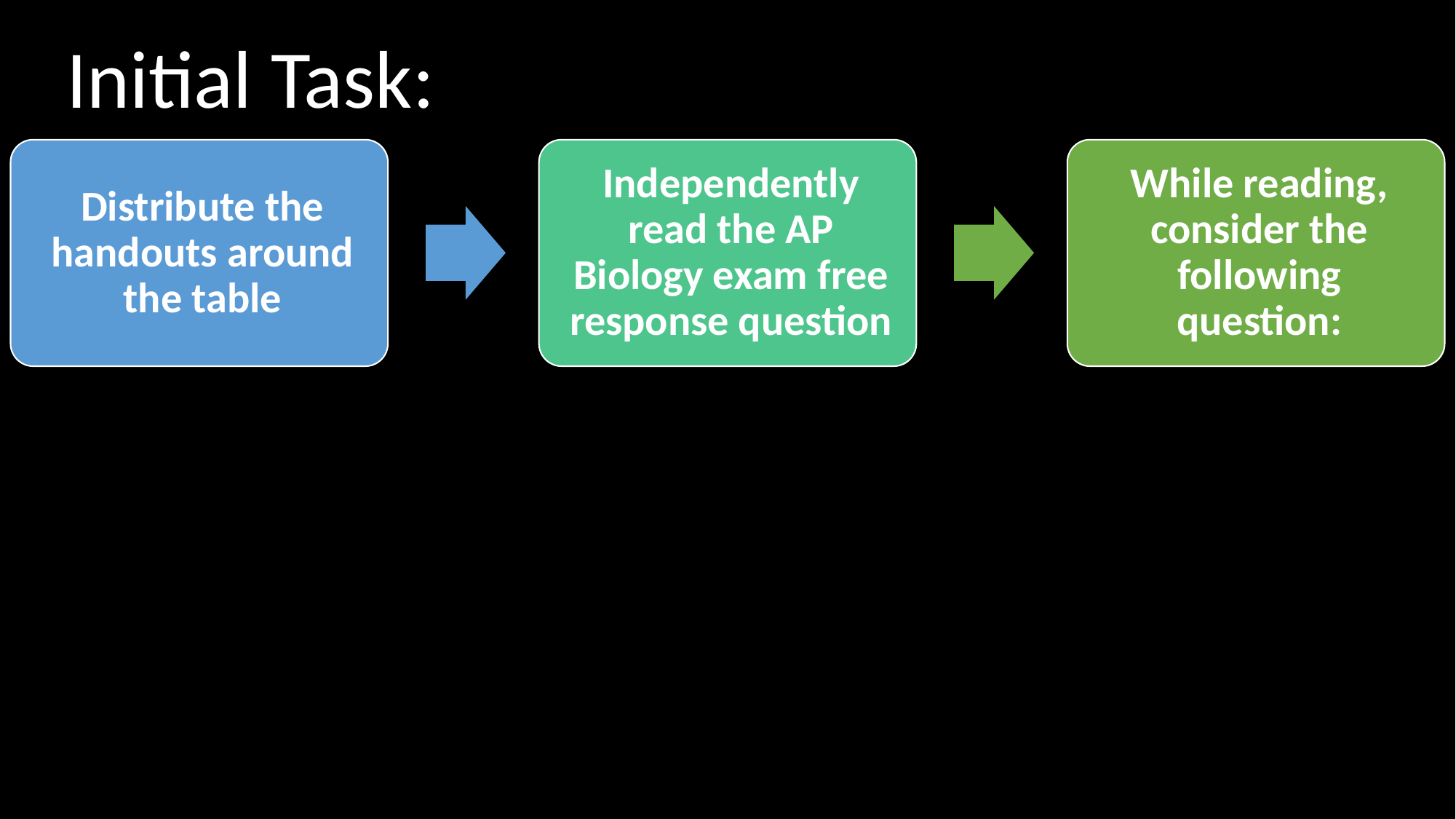

Distribute the handouts around the table

Independently read the AP Biology exam free response question

While reading, consider the following question:
# Initial Task: